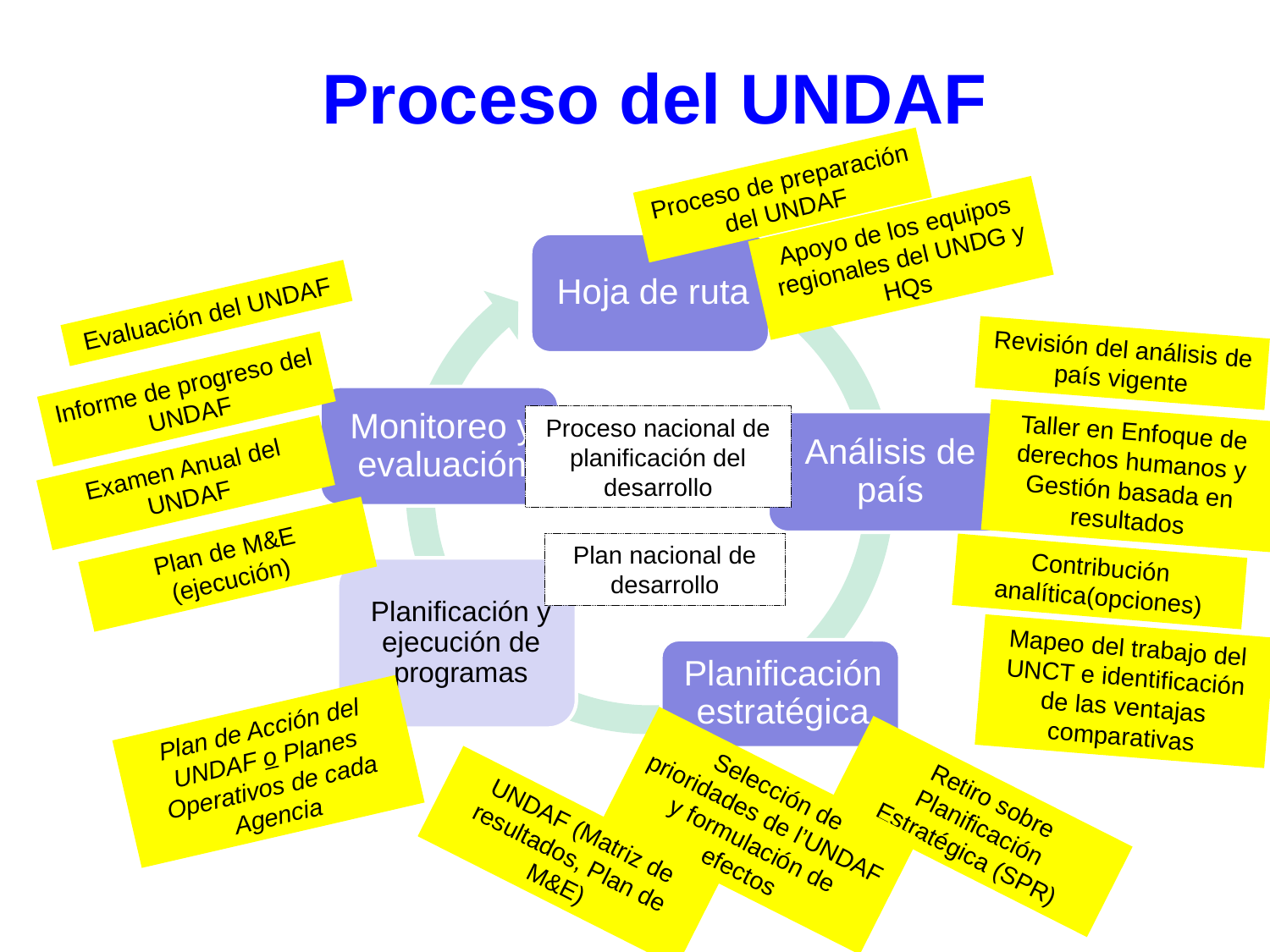

Proceso del UNDAF
Proceso de preparación del UNDAF
Apoyo de los equipos regionales del UNDG y HQs
Hoja de ruta
Análisis de país
Planificación estratégica
Planificación y ejecución de programas
Monitoreo y evaluación
Evaluación del UNDAF
Revisión del análisis de país vigente
Informe de progreso del UNDAF
Proceso nacional de planificación del desarrollo
Taller en Enfoque de derechos humanos y Gestión basada en resultados
Examen Anual del UNDAF
Plan de M&E (ejecución)
Plan nacional de desarrollo
Contribución analítica(opciones)
Mapeo del trabajo del UNCT e identificación de las ventajas comparativas
Plan de Acción del UNDAF o Planes Operativos de cada Agencia
Selección de prioridades de l’UNDAF y formulación de efectos
Retiro sobre Planificación Estratégica (SPR)
UNDAF (Matriz de resultados, Plan de M&E)